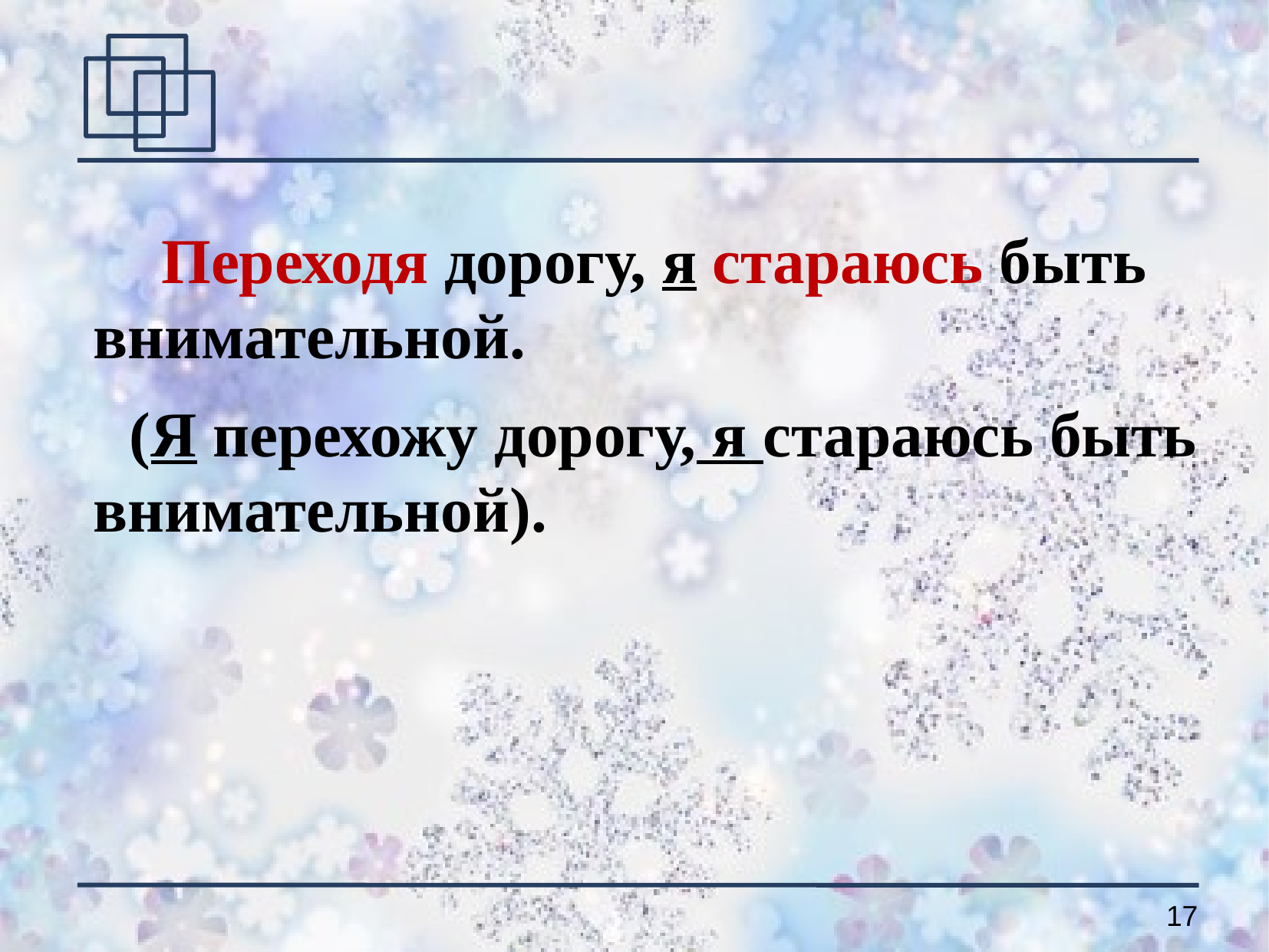

Переходя дорогу, я стараюсь быть внимательной.
     (Я перехожу дорогу, я стараюсь быть внимательной).